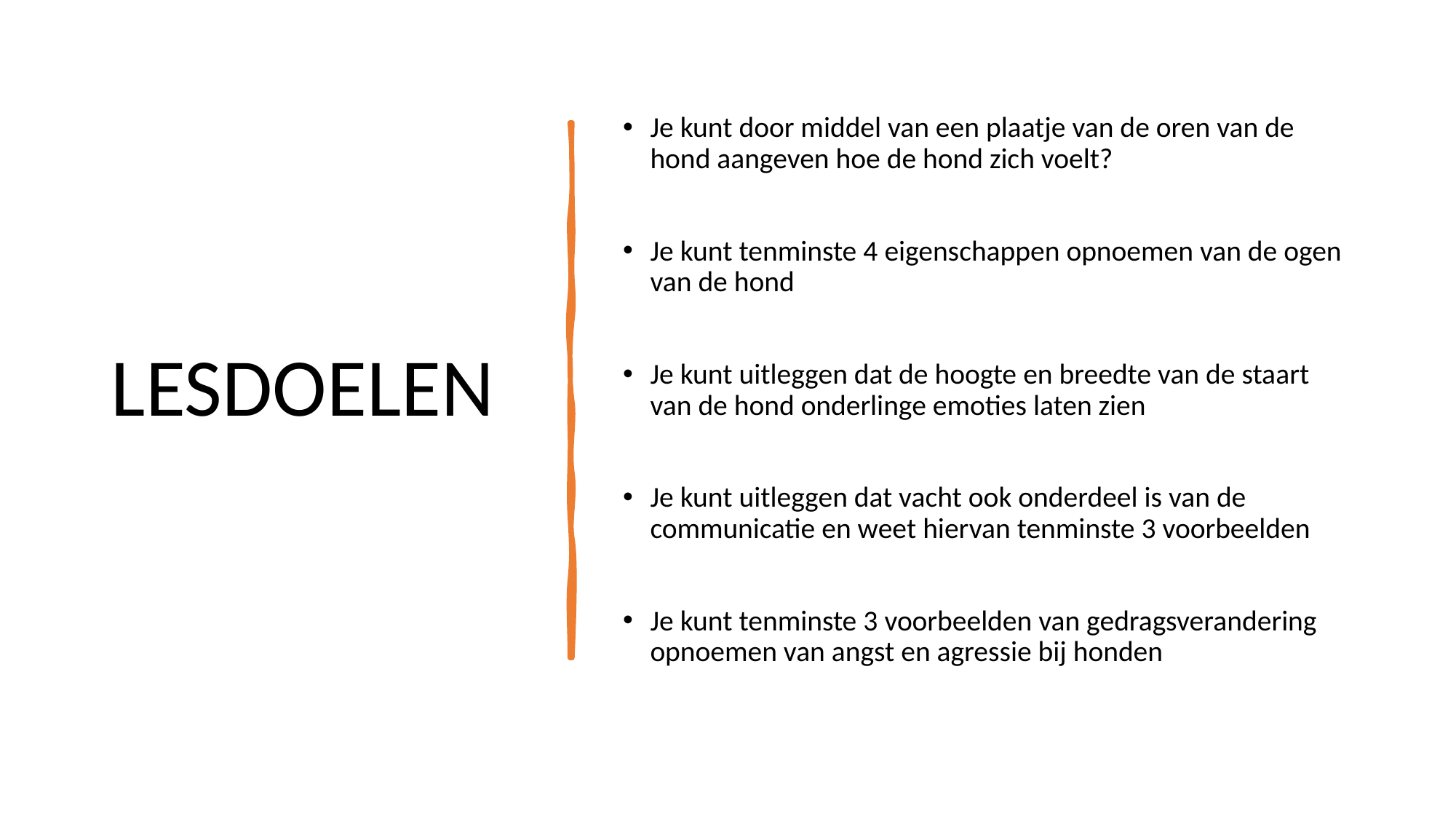

# LESDOELEN
Je kunt door middel van een plaatje van de oren van de hond aangeven hoe de hond zich voelt?

Je kunt tenminste 4 eigenschappen opnoemen van de ogen van de hond

Je kunt uitleggen dat de hoogte en breedte van de staart van de hond onderlinge emoties laten zien

Je kunt uitleggen dat vacht ook onderdeel is van de communicatie en weet hiervan tenminste 3 voorbeelden

Je kunt tenminste 3 voorbeelden van gedragsverandering opnoemen van angst en agressie bij honden